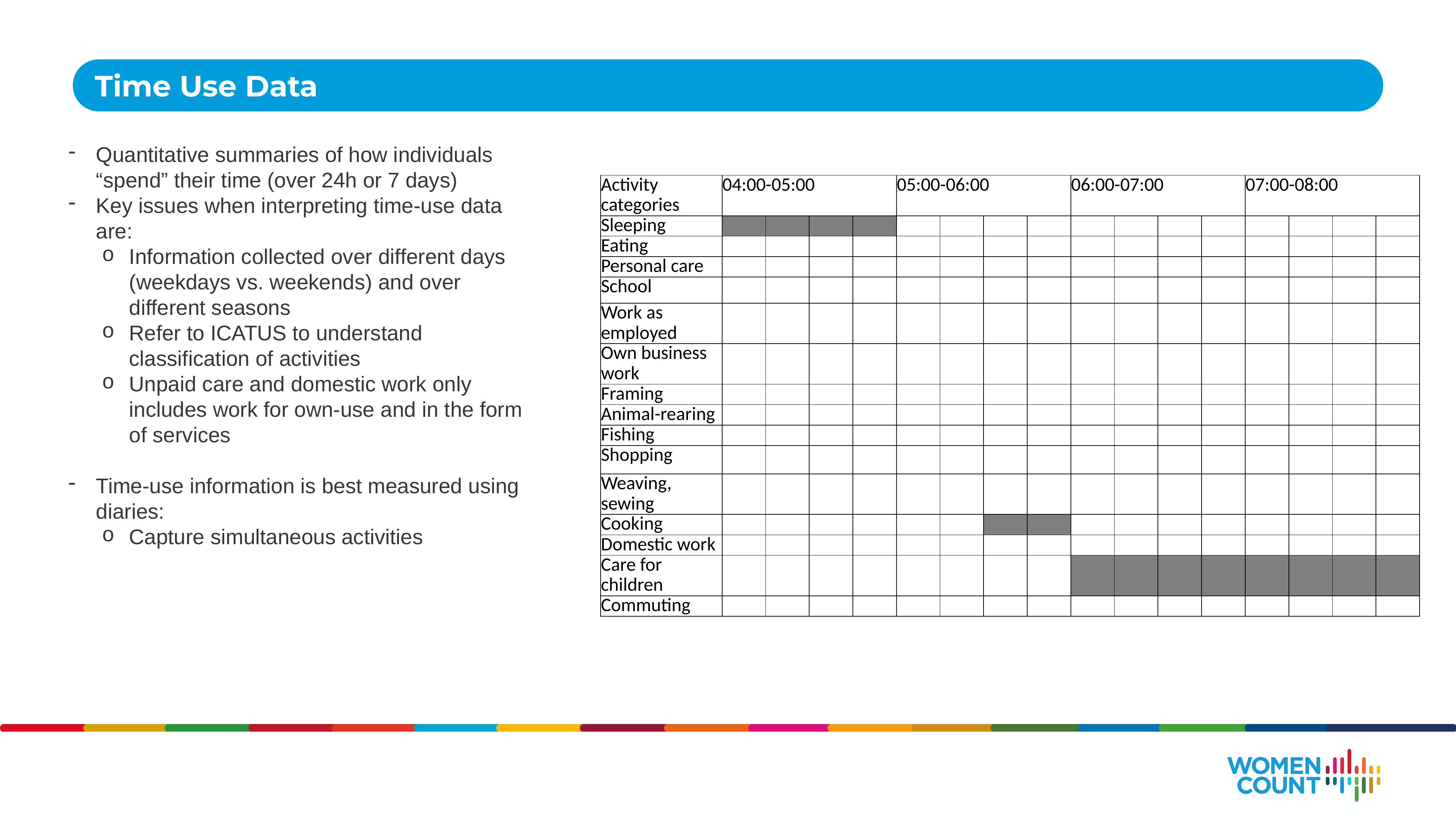

Time Use Data
Quantitative summaries of how individuals “spend” their time (over 24h or 7 days)
Key issues when interpreting time-use data are:
Information collected over different days (weekdays vs. weekends) and over different seasons
Refer to ICATUS to understand classification of activities
Unpaid care and domestic work only includes work for own-use and in the form of services

Time-use information is best measured using diaries:
Capture simultaneous activities

| Activity categories | 04:00-05:00 |  |  |  | 05:00-06:00 |  |  |  | 06:00-07:00 |  |  |  | 07:00-08:00 |  |  |  |
| --- | --- | --- | --- | --- | --- | --- | --- | --- | --- | --- | --- | --- | --- | --- | --- | --- |
| Sleeping |  |  |  |  |  |  |  |  |  |  |  |  |  |  |  |  |
| Eating |  |  |  |  |  |  |  |  |  |  |  |  |  |  |  |  |
| Personal care |  |  |  |  |  |  |  |  |  |  |  |  |  |  |  |  |
| School |  |  |  |  |  |  |  |  |  |  |  |  |  |  |  |  |
| Work as employed |  |  |  |  |  |  |  |  |  |  |  |  |  |  |  |  |
| Own business work |  |  |  |  |  |  |  |  |  |  |  |  |  |  |  |  |
| Framing |  |  |  |  |  |  |  |  |  |  |  |  |  |  |  |  |
| Animal-rearing |  |  |  |  |  |  |  |  |  |  |  |  |  |  |  |  |
| Fishing |  |  |  |  |  |  |  |  |  |  |  |  |  |  |  |  |
| Shopping |  |  |  |  |  |  |  |  |  |  |  |  |  |  |  |  |
| Weaving, sewing |  |  |  |  |  |  |  |  |  |  |  |  |  |  |  |  |
| Cooking |  |  |  |  |  |  |  |  |  |  |  |  |  |  |  |  |
| Domestic work |  |  |  |  |  |  |  |  |  |  |  |  |  |  |  |  |
| Care for children |  |  |  |  |  |  |  |  |  |  |  |  |  |  |  |  |
| Commuting |  |  |  |  |  |  |  |  |  |  |  |  |  |  |  |  |